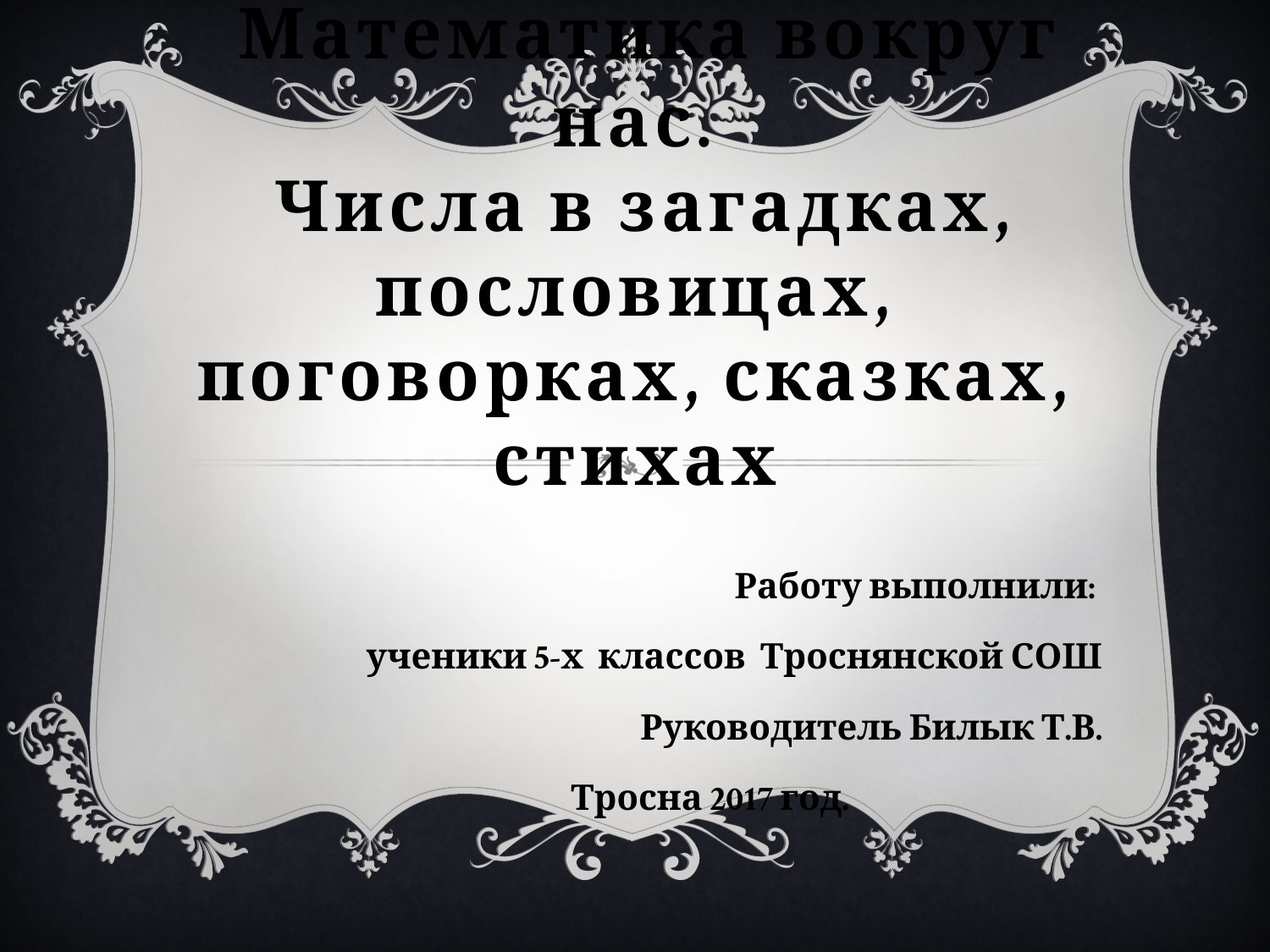

# Математика вокруг нас. Числа в загадках, пословицах, поговорках, сказках, стихах
Работу выполнили:
ученики 5-х  классов  Троснянской СОШ
 Руководитель Билык Т.В.
Тросна 2017 год.